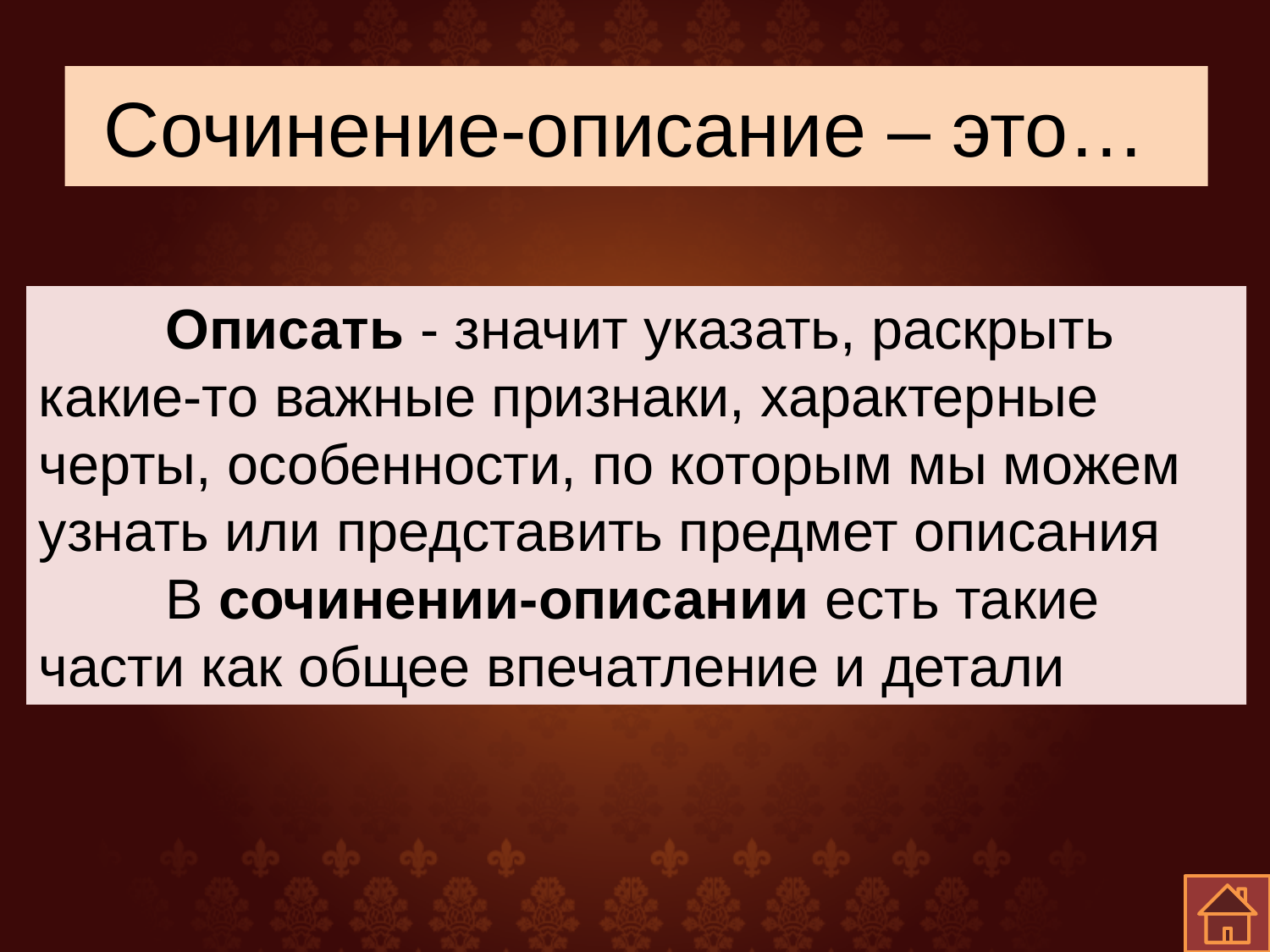

# Сочинение-описание – это…
	Описать - значит указать, раскрыть какие-то важные признаки, характерные черты, особенности, по которым мы можем узнать или представить предмет описания
	В сочинении-описании есть такие части как общее впечатление и детали